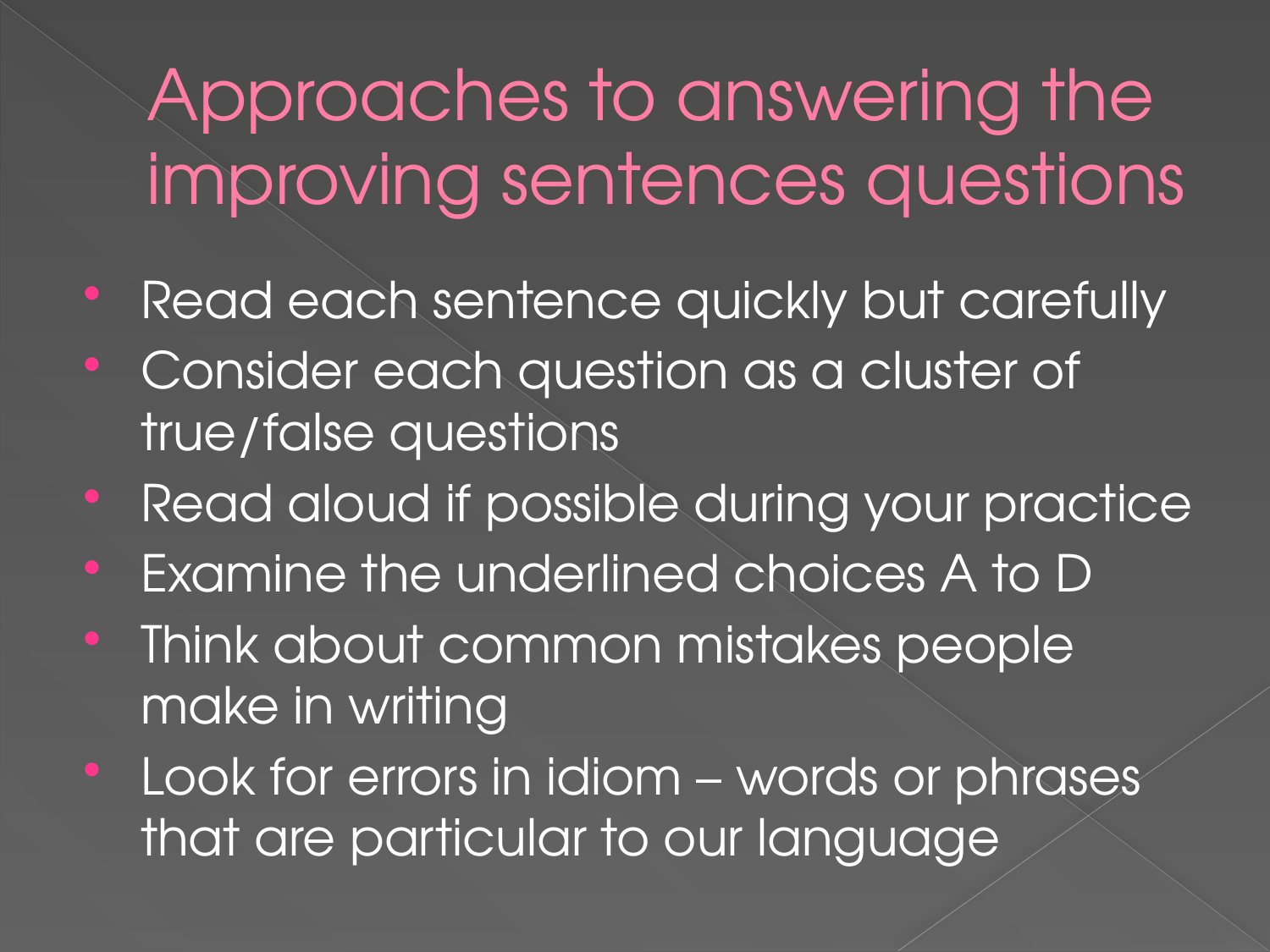

# Approaches to answering the improving sentences questions
Read each sentence quickly but carefully
Consider each question as a cluster of true/false questions
Read aloud if possible during your practice
Examine the underlined choices A to D
Think about common mistakes people make in writing
Look for errors in idiom – words or phrases that are particular to our language